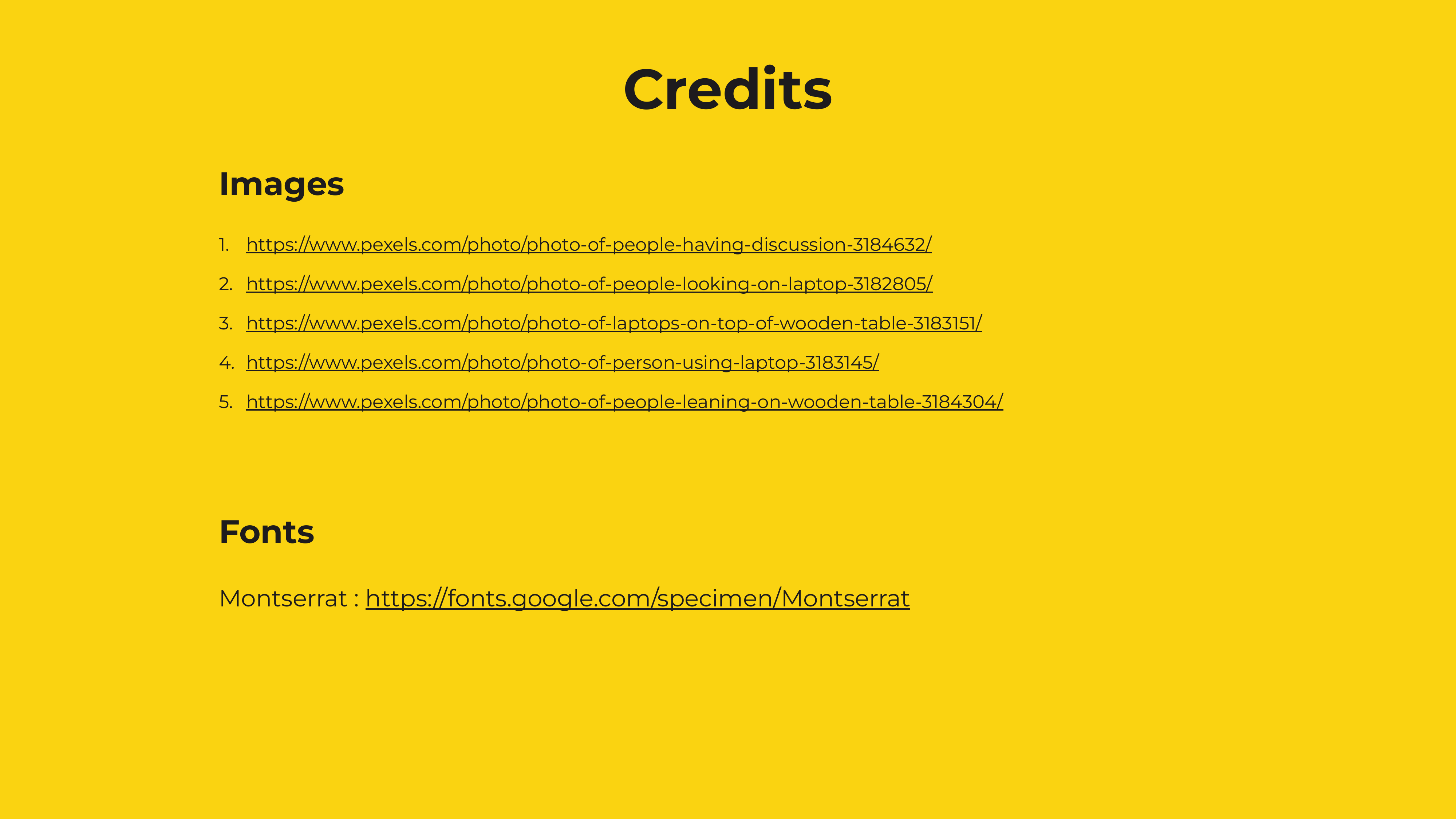

Credits
Images
https://www.pexels.com/photo/photo-of-people-having-discussion-3184632/
https://www.pexels.com/photo/photo-of-people-looking-on-laptop-3182805/
https://www.pexels.com/photo/photo-of-laptops-on-top-of-wooden-table-3183151/
https://www.pexels.com/photo/photo-of-person-using-laptop-3183145/
https://www.pexels.com/photo/photo-of-people-leaning-on-wooden-table-3184304/
Fonts
Montserrat : https://fonts.google.com/specimen/Montserrat